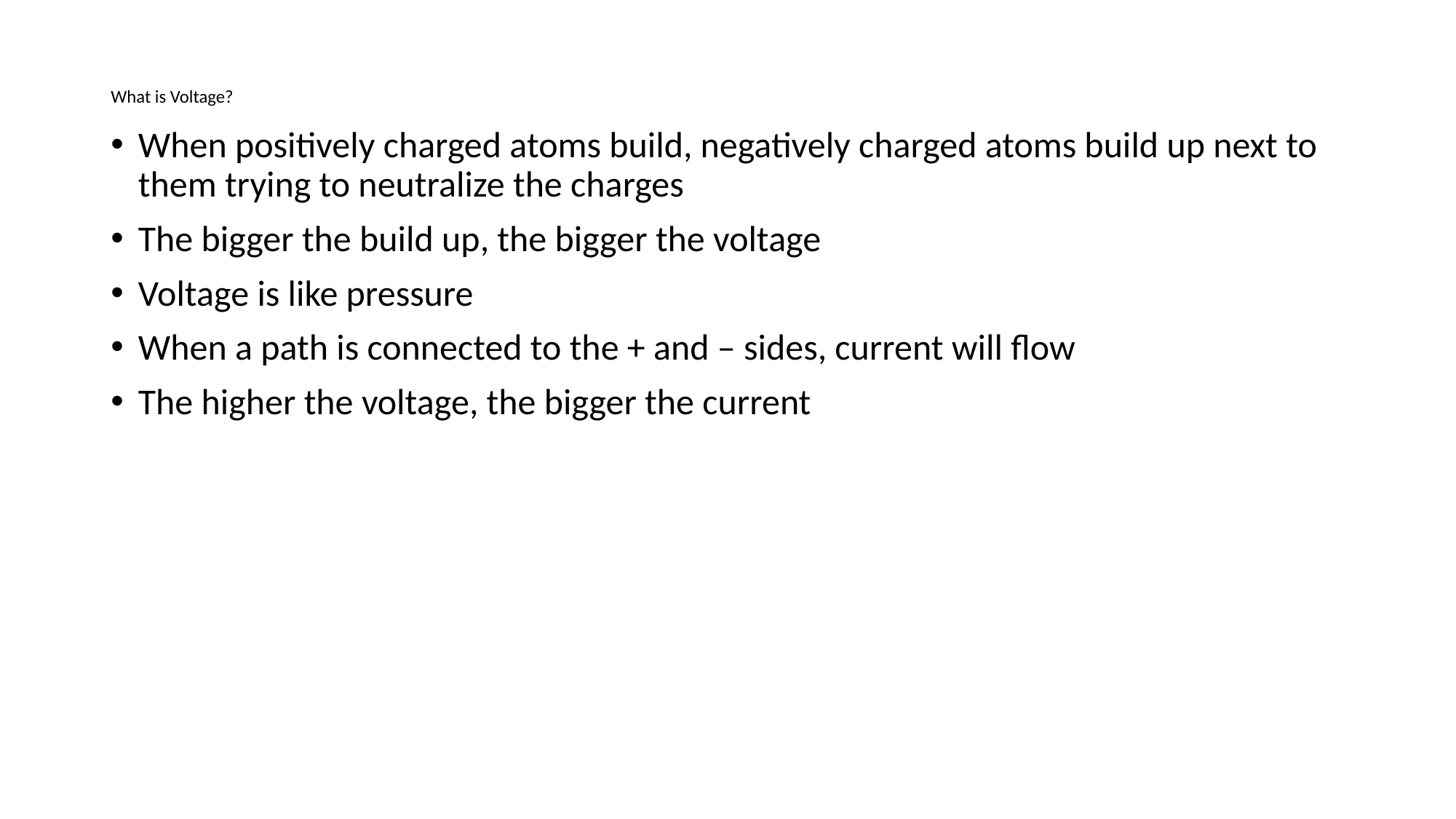

# What is Voltage?
When positively charged atoms build, negatively charged atoms build up next to them trying to neutralize the charges
The bigger the build up, the bigger the voltage
Voltage is like pressure
When a path is connected to the + and – sides, current will flow
The higher the voltage, the bigger the current